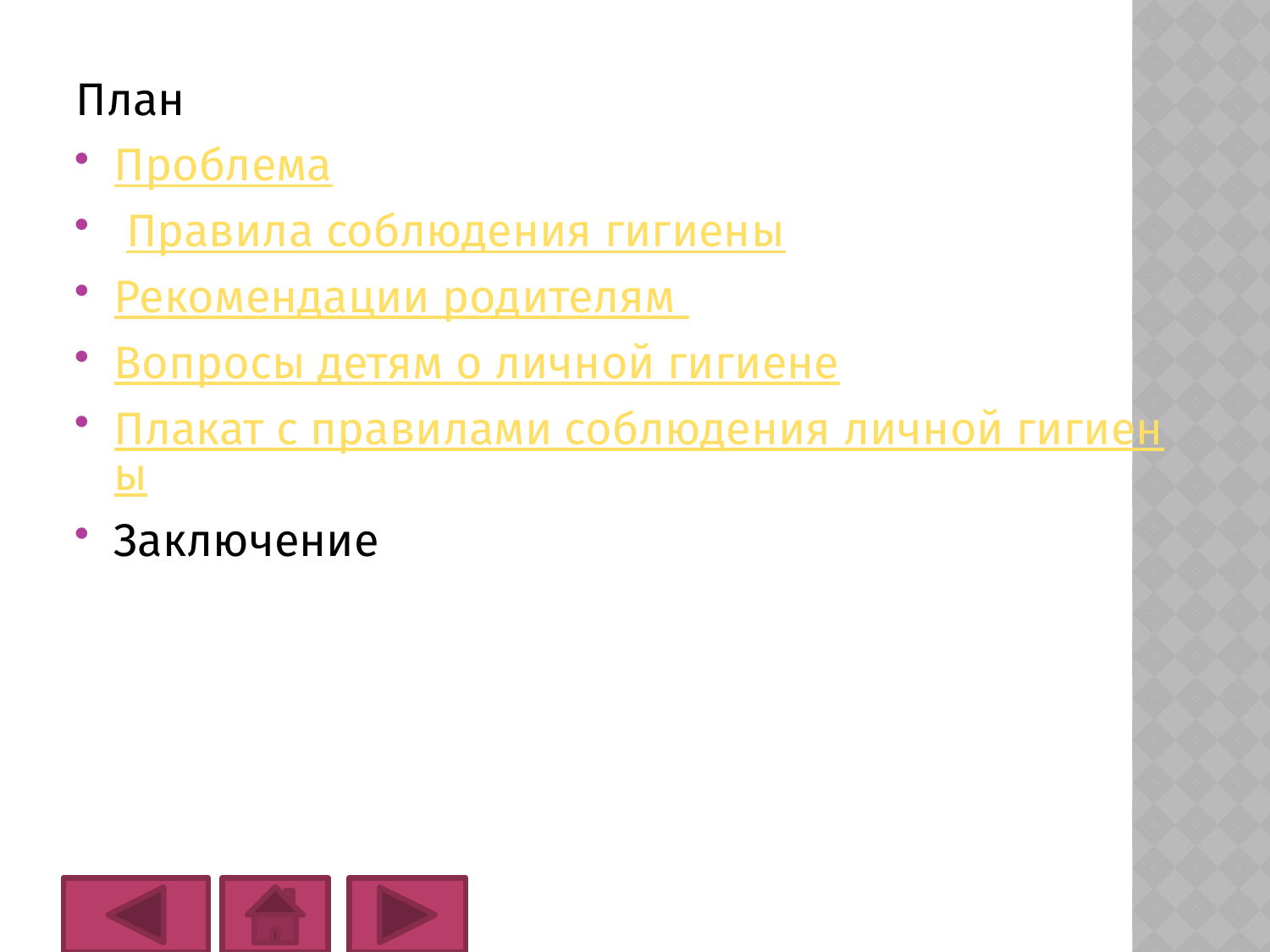

План
Проблема
 Правила соблюдения гигиены
Рекомендации родителям
Вопросы детям о личной гигиене
Плакат с правилами соблюдения личной гигиены
Заключение